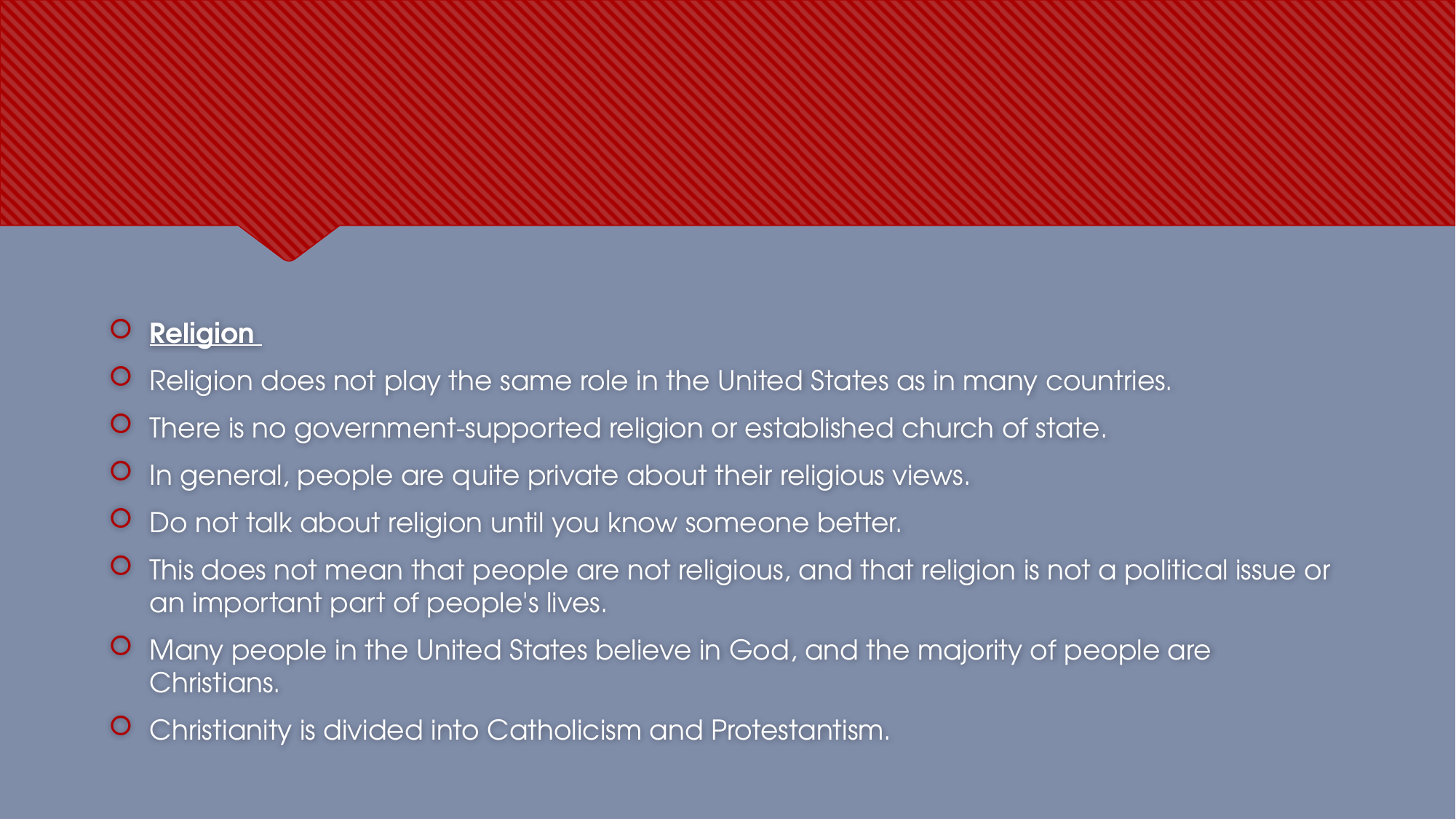

#
Religion
Religion does not play the same role in the United States as in many countries.
There is no government-supported religion or established church of state.
In general, people are quite private about their religious views.
Do not talk about religion until you know someone better.
This does not mean that people are not religious, and that religion is not a political issue or an important part of people's lives.
Many people in the United States believe in God, and the majority of people are Christians.
Christianity is divided into Catholicism and Protestantism.